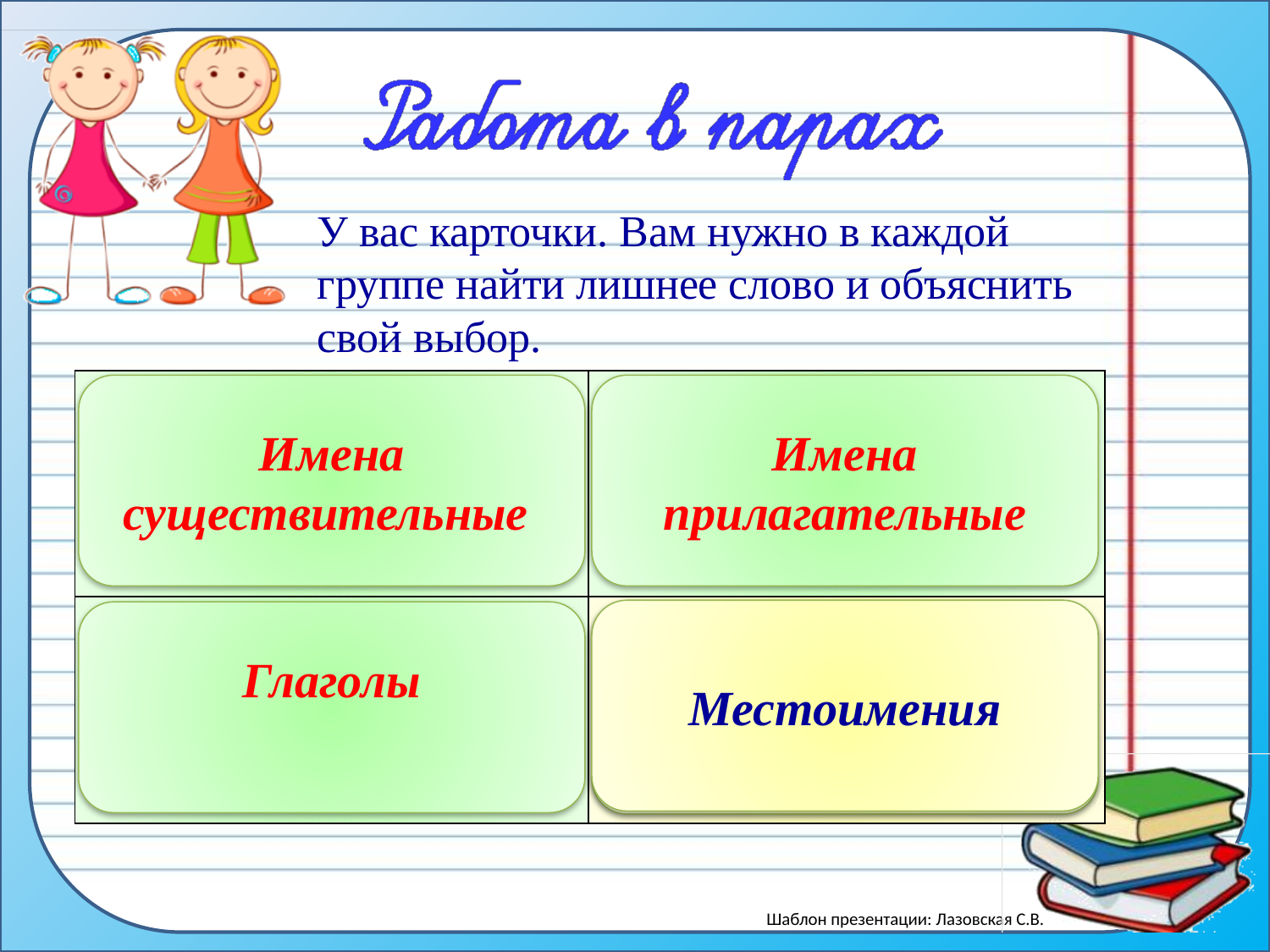

У вас карточки. Вам нужно в каждой группе найти лишнее слово и объяснить свой выбор.
| север учитель ученик я салют | весёлая дружные весенний верный он |
| --- | --- |
| писать смотрит удивлять ты работать |  |
Имена существительные
Имена прилагательные
Местоимения
Глаголы

Я он ты